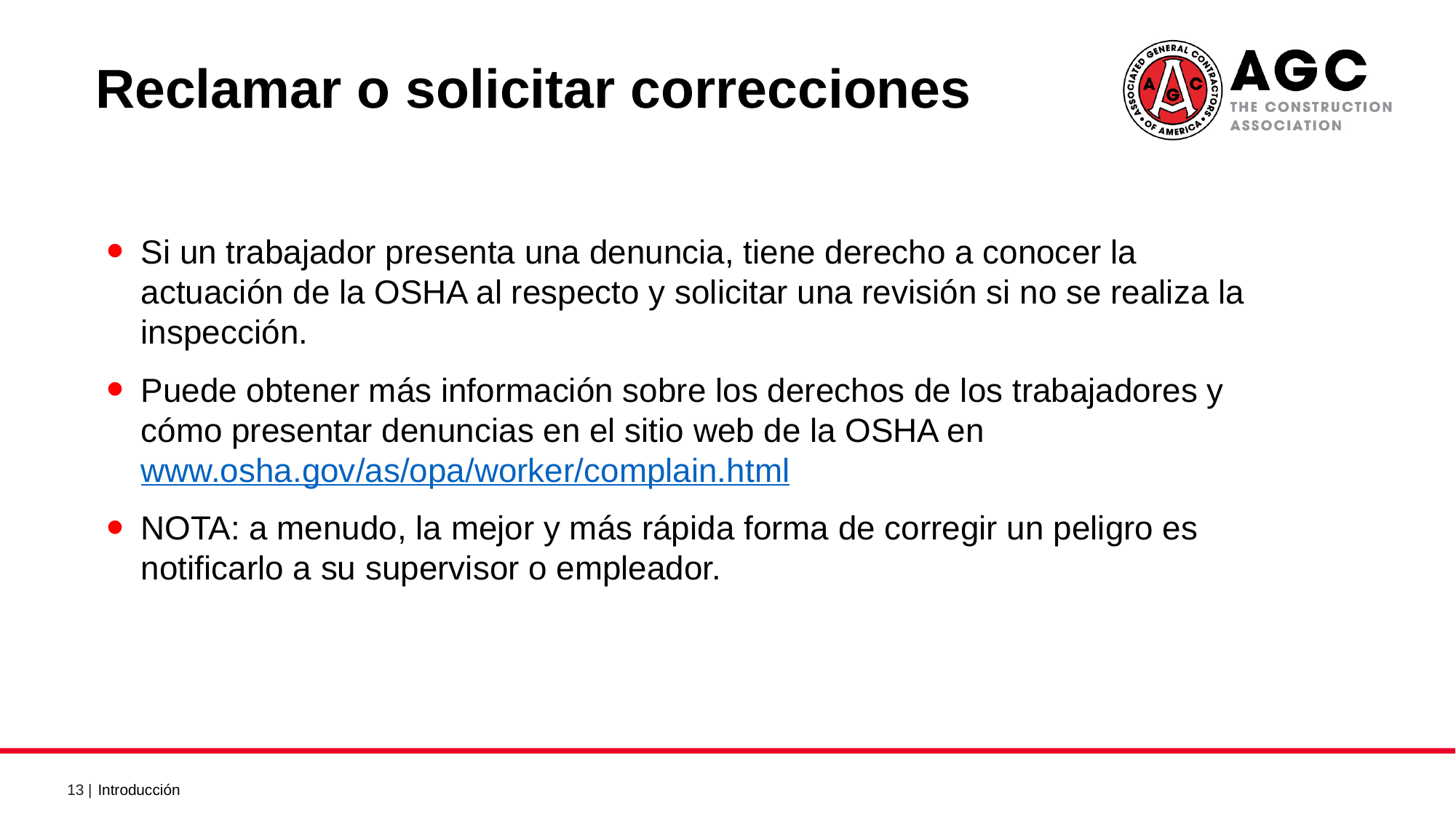

Reclamar o solicitar correcciones 2
Si un trabajador presenta una denuncia, tiene derecho a conocer la actuación de la OSHA al respecto y solicitar una revisión si no se realiza la inspección.
Puede obtener más información sobre los derechos de los trabajadores y cómo presentar denuncias en el sitio web de la OSHA en www.osha.gov/as/opa/worker/complain.html
NOTA: a menudo, la mejor y más rápida forma de corregir un peligro es notificarlo a su supervisor o empleador.
Introducción